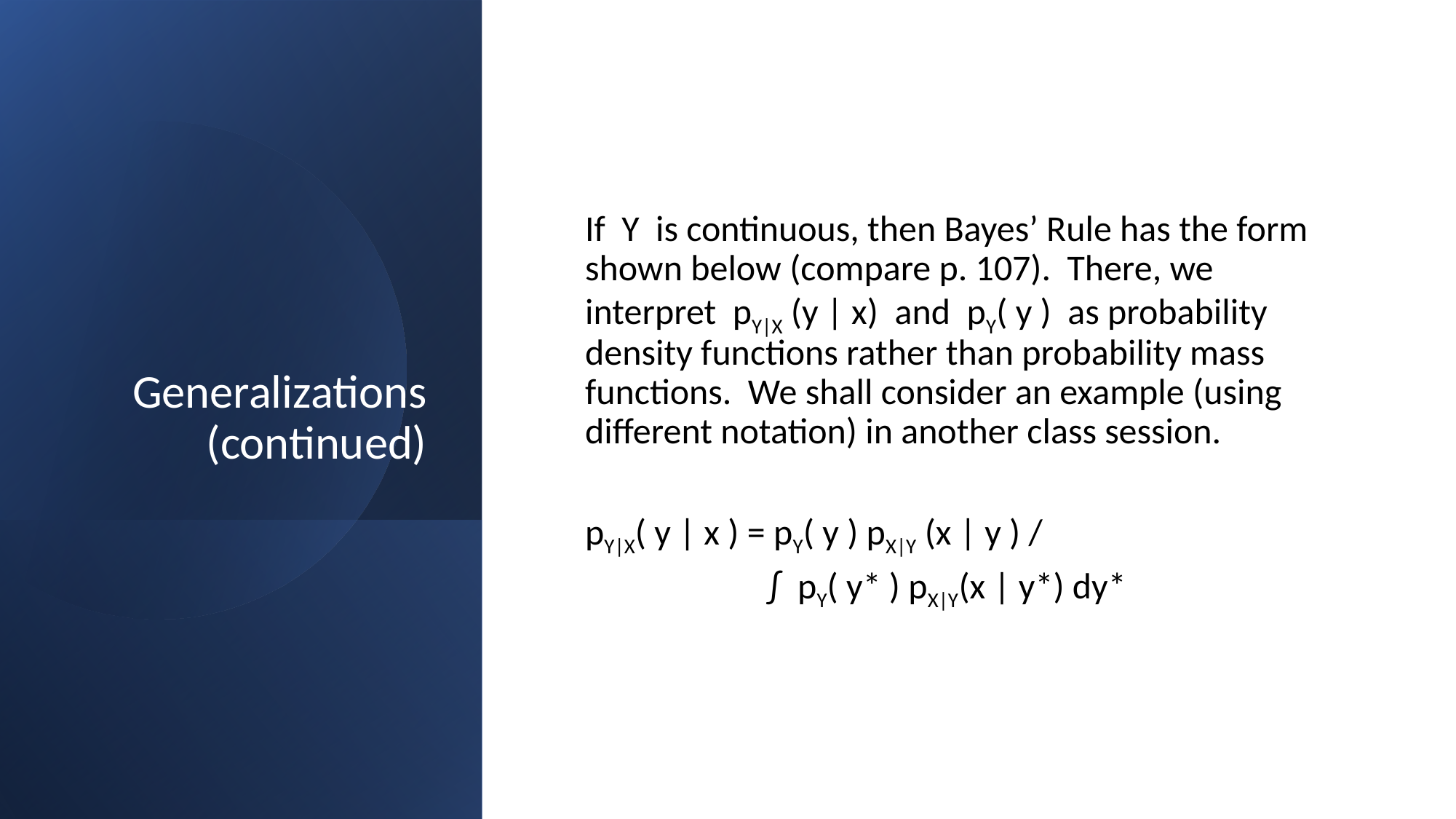

# Generalizations (continued)
If  Y  is continuous, then Bayes’ Rule has the form shown below (compare p. 107).  There, we interpret  pY|X (y | x)  and  pY( y )  as probability density functions rather than probability mass functions.  We shall consider an example (using different notation) in another class session.

pY|X( y | x ) = pY( y ) pX|Y (x | y ) /
	         ∫  pY( y* ) pX|Y(x | y*) dy*